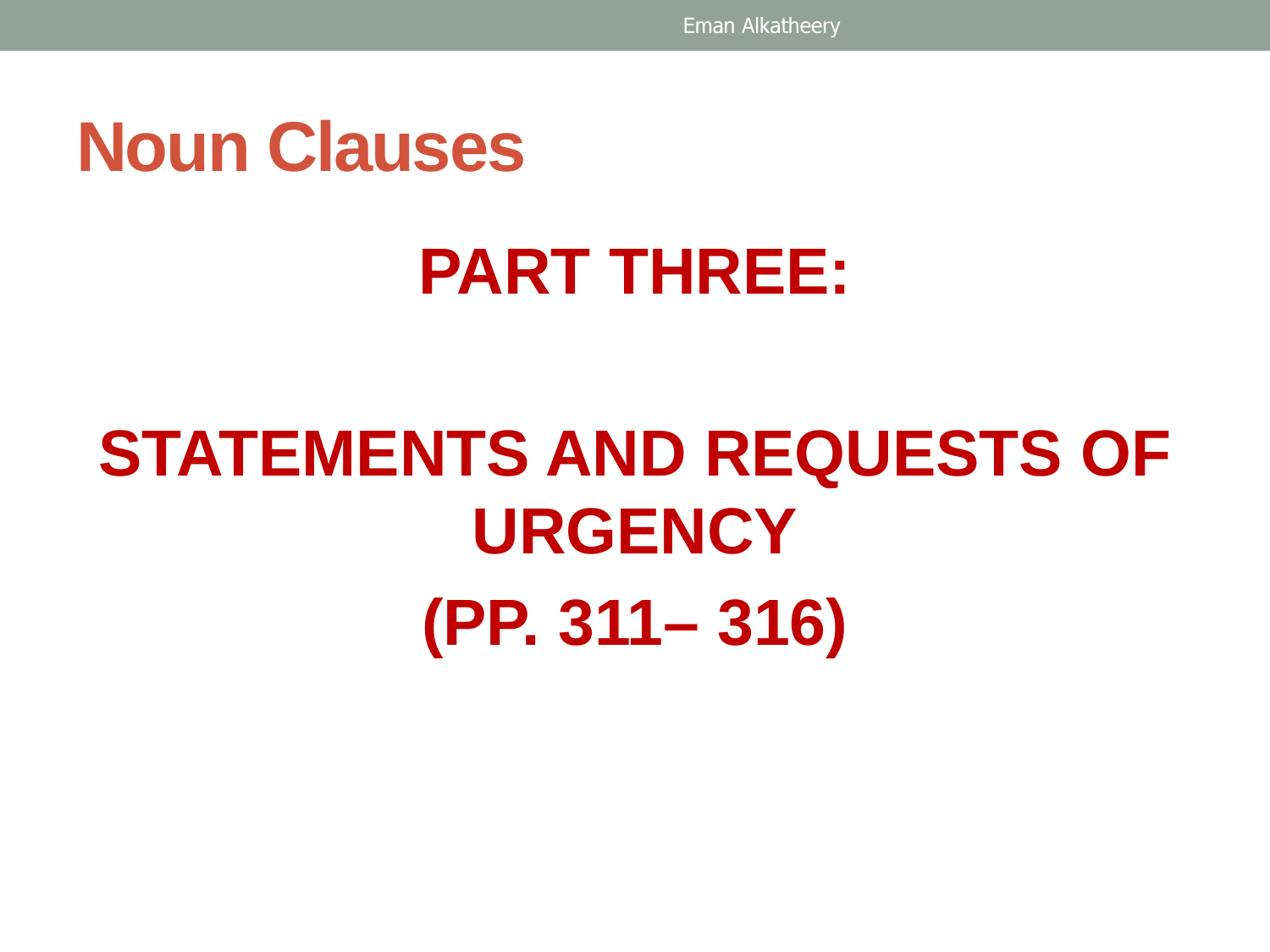

Eman Alkatheery
# Noun Clauses
PART THREE:

STATEMENTS AND REQUESTS OF URGENCY
(PP. 311– 316)